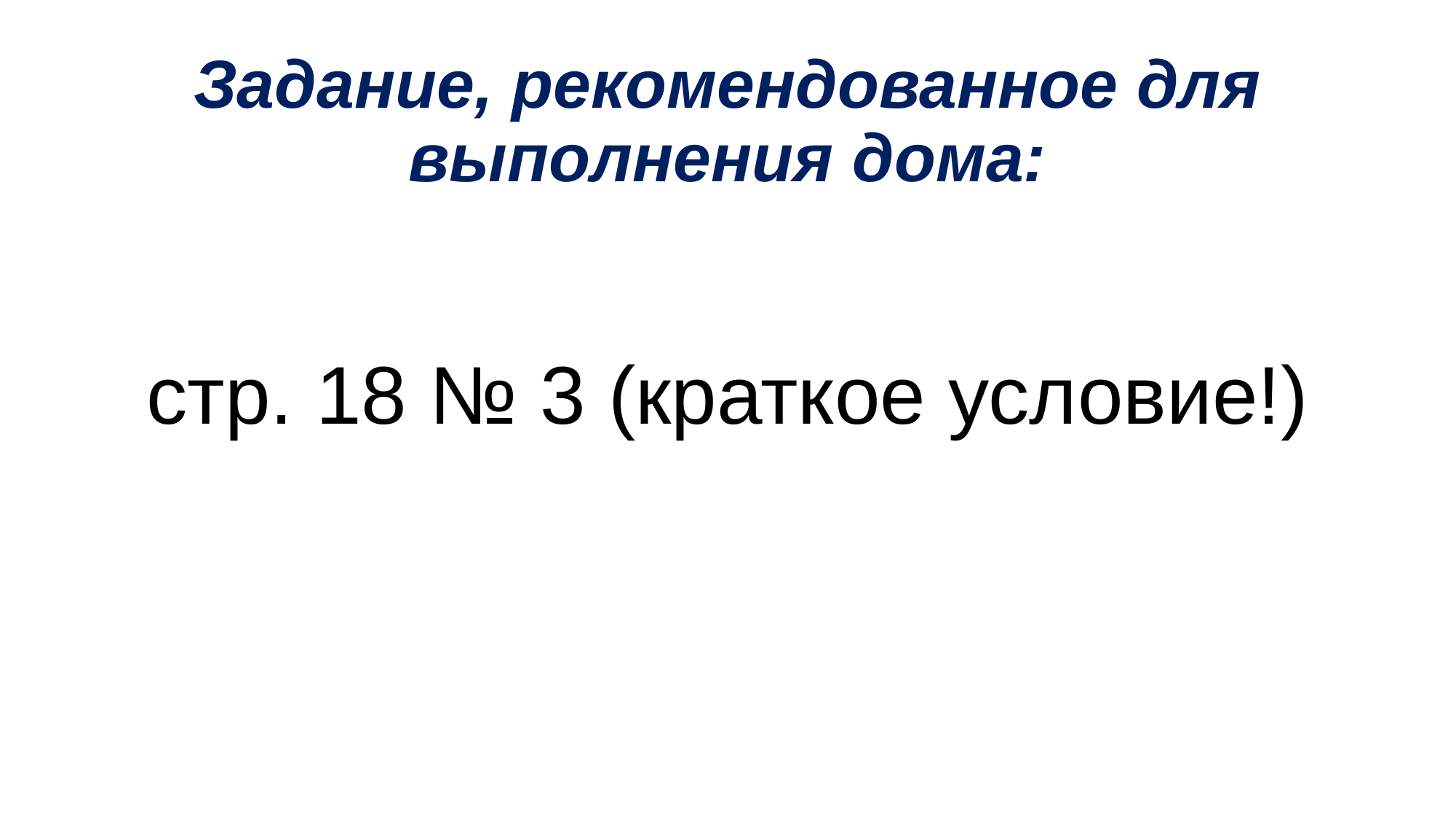

# Задание, рекомендованное для выполнения дома:
стр. 18 № 3 (краткое условие!)